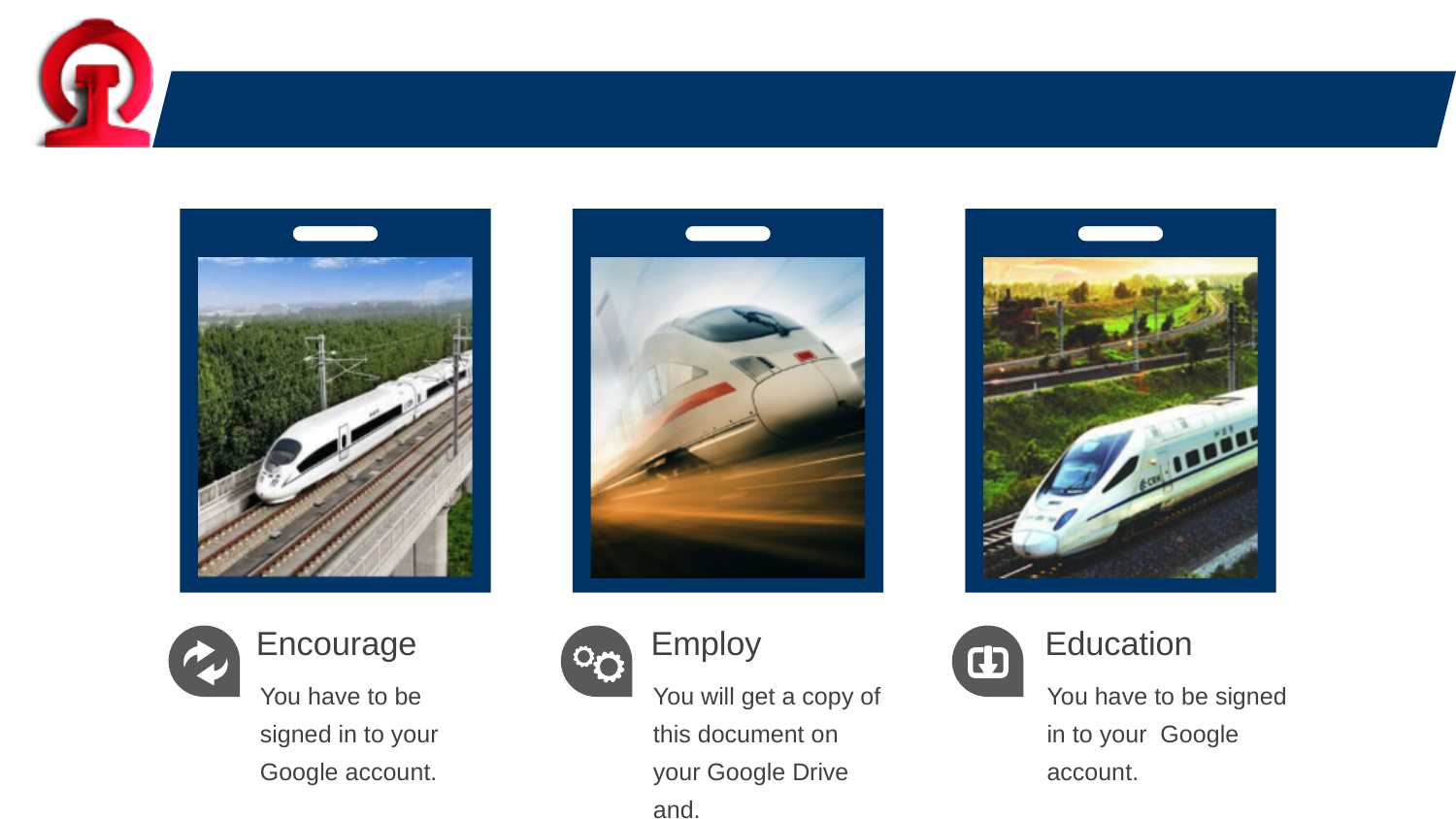

#

Encourage
Employ
Education

You have to be signed in to your  Google account.
You will get a copy of this document on  your Google Drive and.
You have to be signed in to your  Google account.